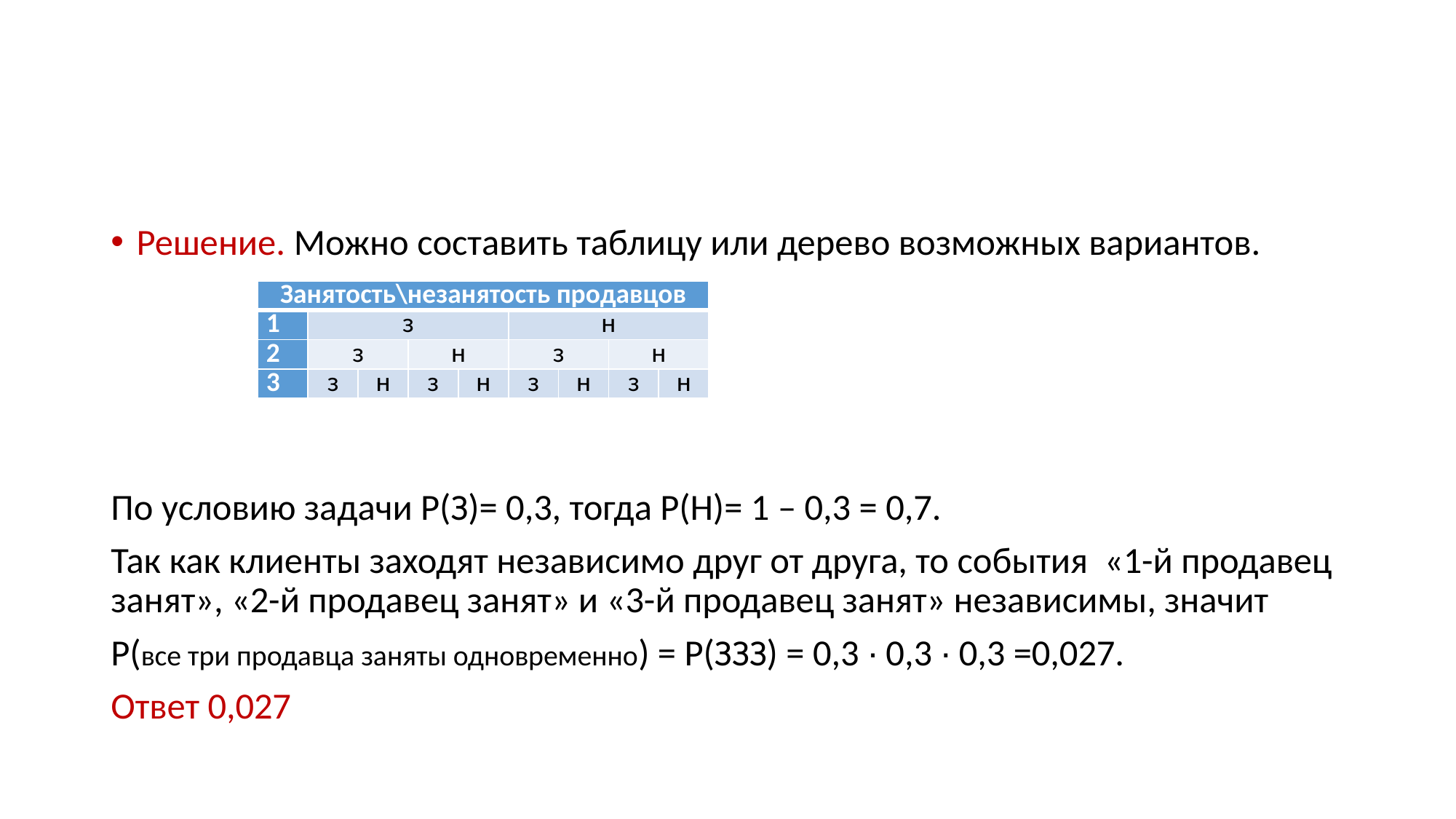

#
Решение. Можно составить таблицу или дерево возможных вариантов.

По условию задачи Р(З)= 0,3, тогда Р(Н)= 1 – 0,3 = 0,7.
Так как клиенты заходят независимо друг от друга, то события  «1-й продавец занят», «2-й продавец занят» и «3-й продавец занят» независимы, значит
Р(все три продавца заняты одновременно) = Р(ЗЗЗ) = 0,3 ∙ 0,3 ∙ 0,3 =0,027.
Ответ 0,027

| Занятость\незанятость продавцов |  |  |  |  |  |  |  |  |
| --- | --- | --- | --- | --- | --- | --- | --- | --- |
| 1 | з |  |  |  | н |  |  |  |
| 2 | з |  | н |  | з |  | н |  |
| 3 | з | н | з | н | з | н | з | н |